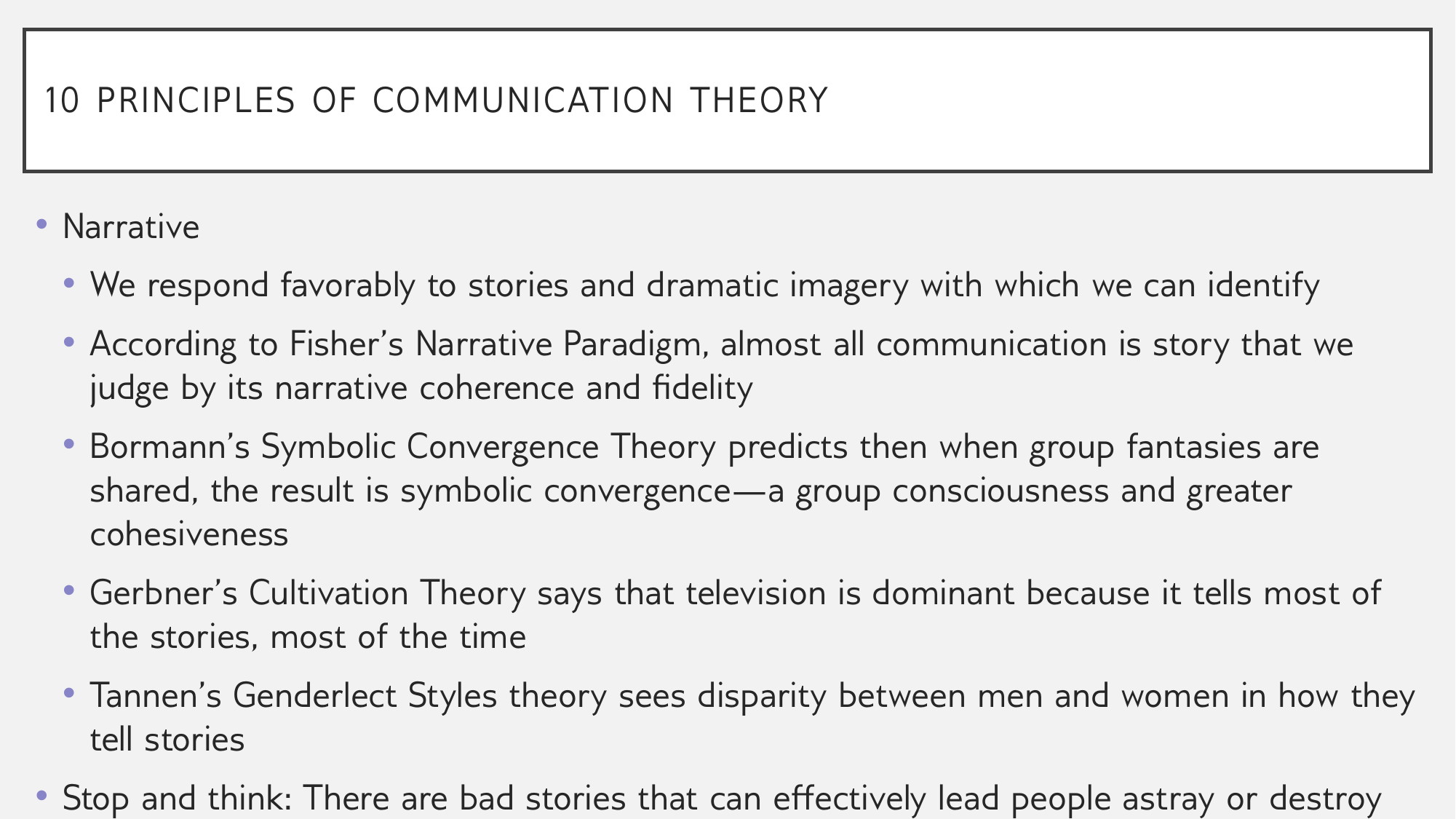

# 10 Principles of Communication Theory
Narrative
We respond favorably to stories and dramatic imagery with which we can identify
According to Fisher’s Narrative Paradigm, almost all communication is story that we judge by its narrative coherence and fidelity
Bormann’s Symbolic Convergence Theory predicts then when group fantasies are shared, the result is symbolic convergence—a group consciousness and greater cohesiveness
Gerbner’s Cultivation Theory says that television is dominant because it tells most of the stories, most of the time
Tannen’s Genderlect Styles theory sees disparity between men and women in how they tell stories
Stop and think: There are bad stories that can effectively lead people astray or destroy others; well-told tales are inherently attractive, but they might not all be good